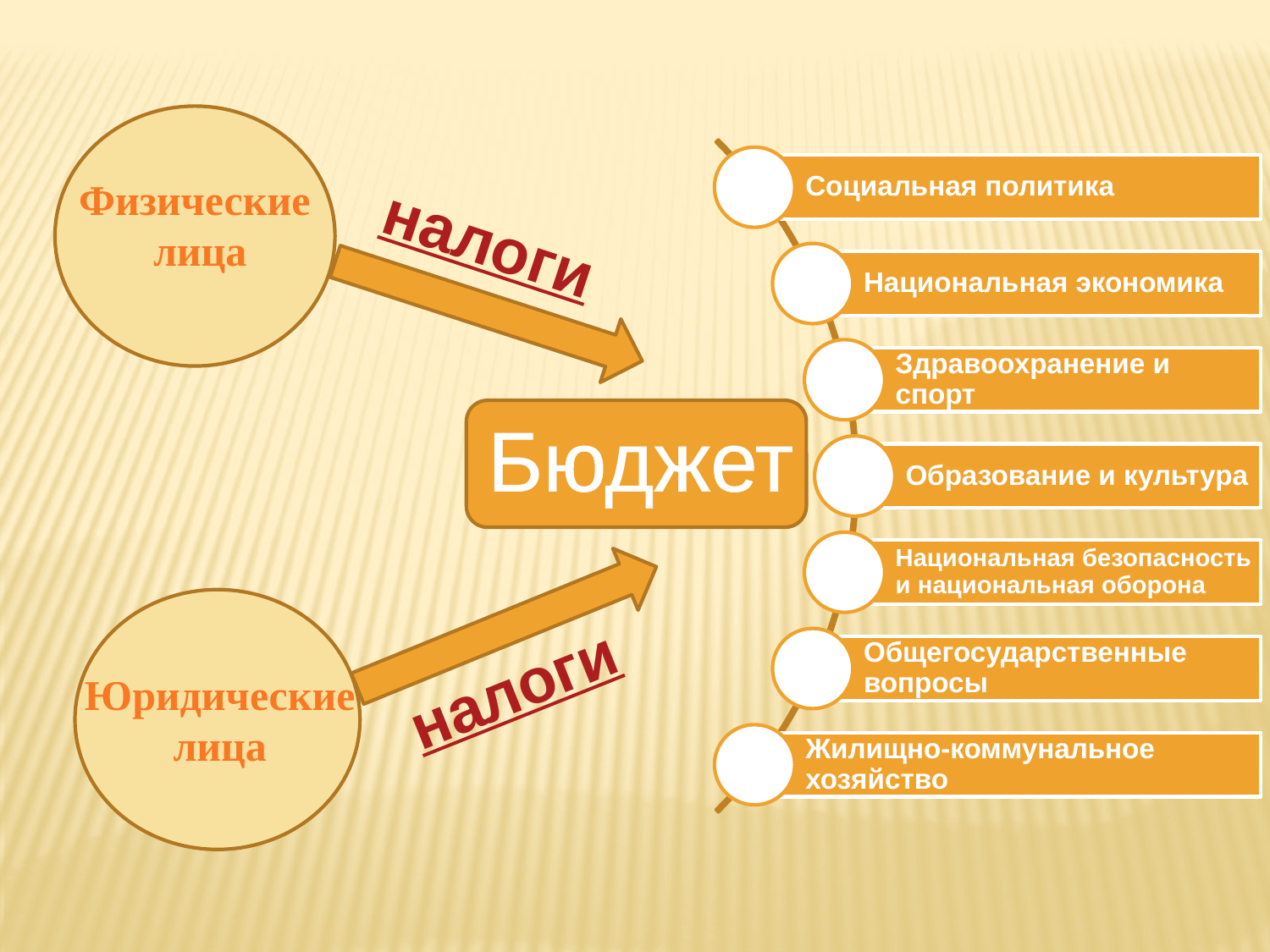

Социальная политика
Национальная экономика
Здравоохранение и спорт
Образование и культура
Национальная безопасность и национальная оборона
Общегосударственные вопросы
Жилищно-коммунальное хозяйство

Физические
лица
налоги

Бюджет

налоги
Юридические
лица